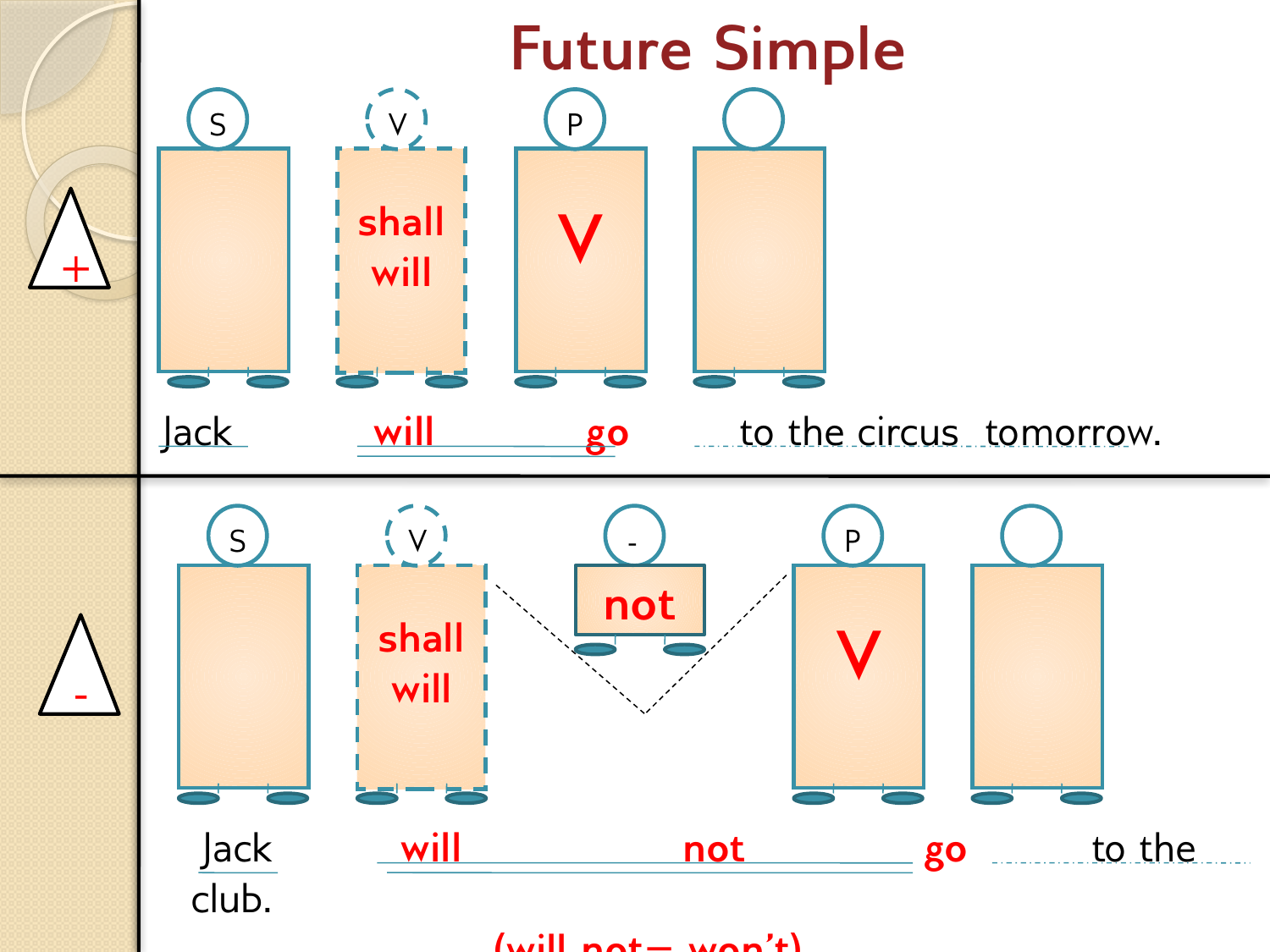

# Future Simple

S
V
P

shall
will

V

+

 Jack           will           go        to the circus  tomorrow.
S
V
-
P

shall
will

not

V

-

 Jack          will                not             go         to the     club.
                      (will not= won’t)